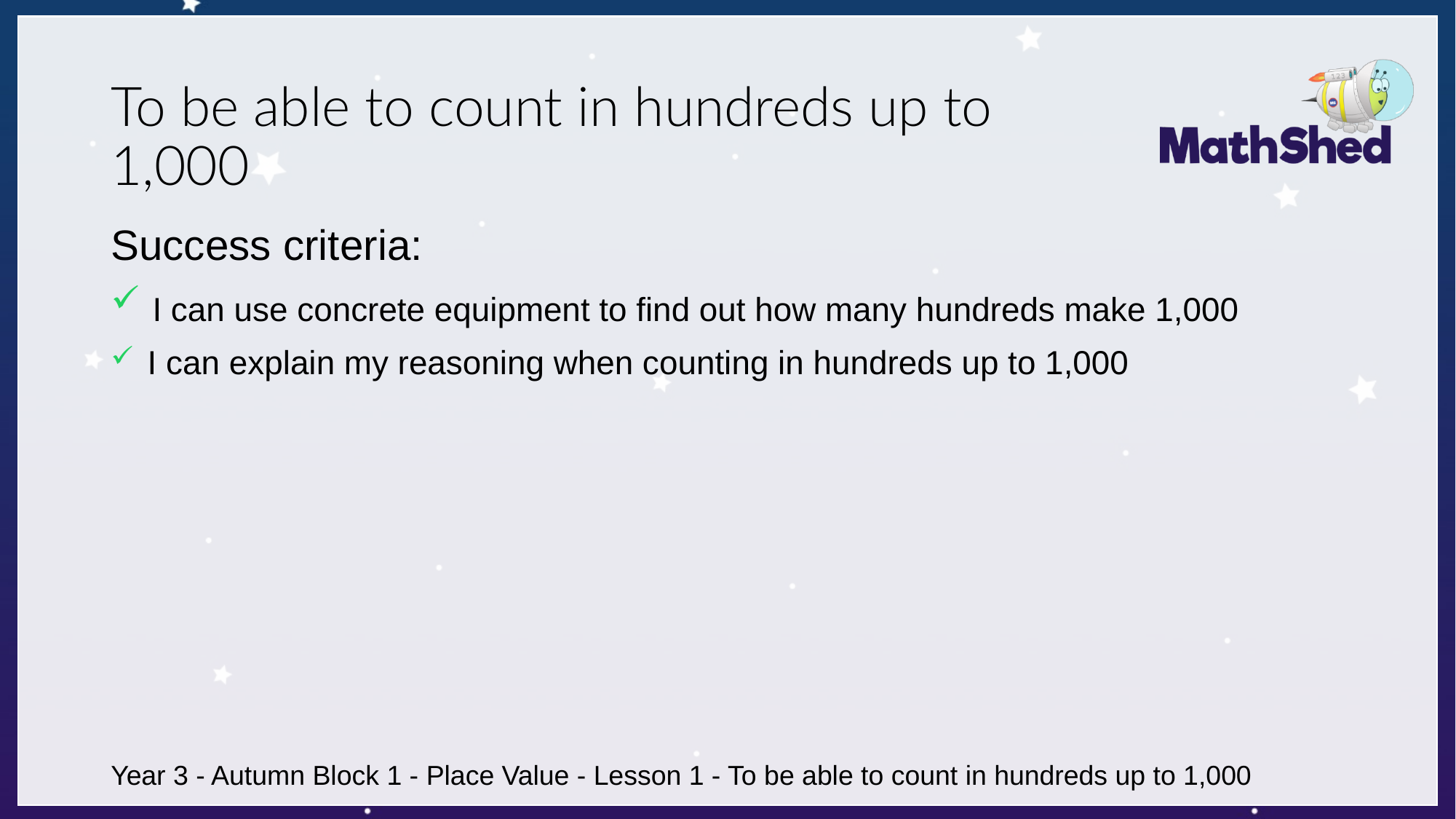

# To be able to count in hundreds up to 1,000
Success criteria:
 I can use concrete equipment to find out how many hundreds make 1,000
 I can explain my reasoning when counting in hundreds up to 1,000
Year 3 - Autumn Block 1 - Place Value - Lesson 1 - To be able to count in hundreds up to 1,000